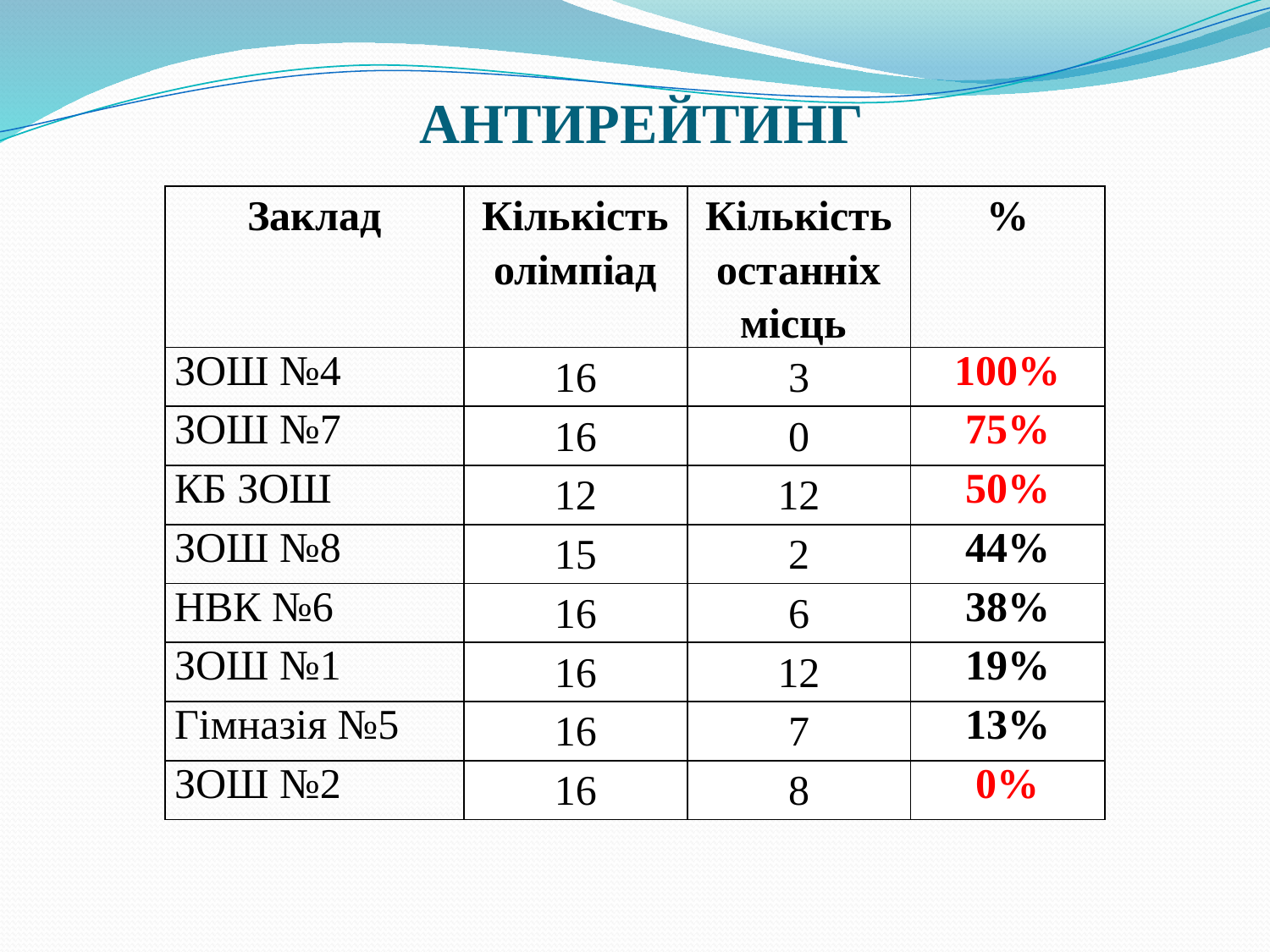

# АНТИРЕЙТИНГ
| Заклад | Кількість олімпіад | Кількість останніх місць | % |
| --- | --- | --- | --- |
| ЗОШ №4 | 16 | 3 | 100% |
| ЗОШ №7 | 16 | 0 | 75% |
| КБ ЗОШ | 12 | 12 | 50% |
| ЗОШ №8 | 15 | 2 | 44% |
| НВК №6 | 16 | 6 | 38% |
| ЗОШ №1 | 16 | 12 | 19% |
| Гімназія №5 | 16 | 7 | 13% |
| ЗОШ №2 | 16 | 8 | 0% |